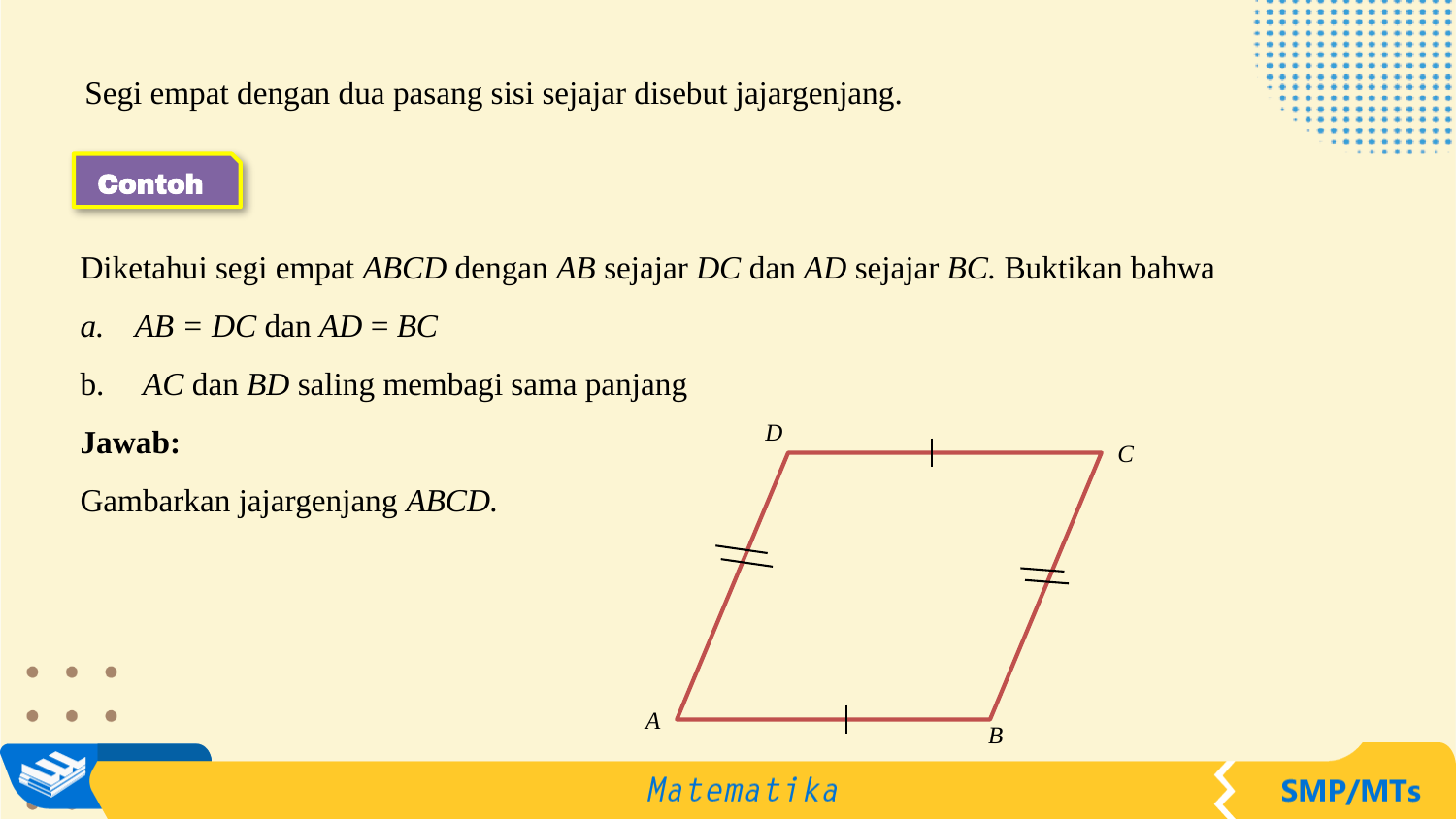

Segi empat dengan dua pasang sisi sejajar disebut jajargenjang.
Contoh
Diketahui segi empat ABCD dengan AB sejajar DC dan AD sejajar BC. Buktikan bahwa
AB = DC dan AD = BC
 AC dan BD saling membagi sama panjang
Jawab:
Gambarkan jajargenjang ABCD.
D
C

A
B